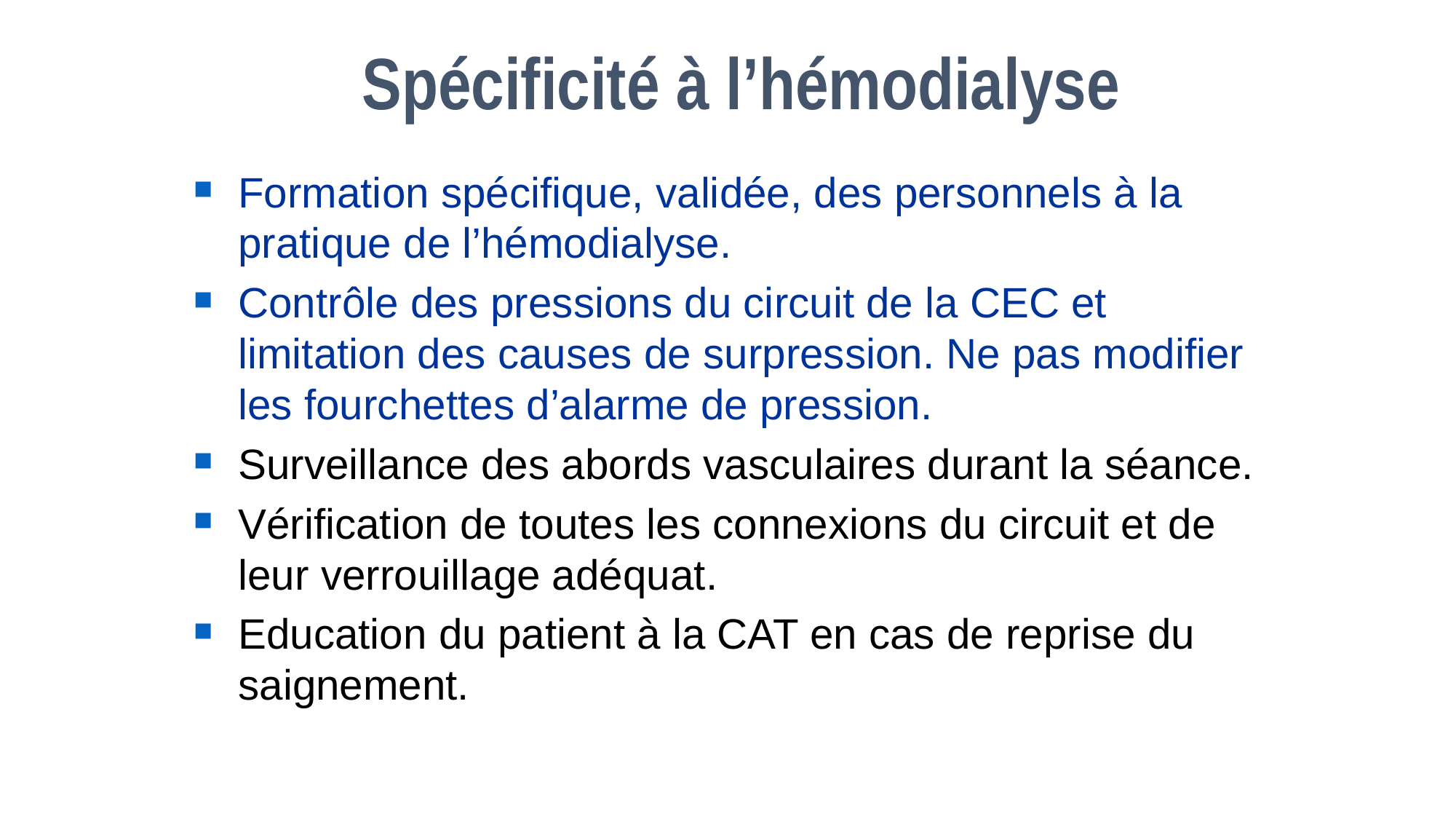

Spécificité à l’hémodialyse

Formation spécifique, validée, des personnels à la pratique de l’hémodialyse.
Contrôle des pressions du circuit de la CEC et limitation des causes de surpression. Ne pas modifier les fourchettes d’alarme de pression.
Surveillance des abords vasculaires durant la séance.
Vérification de toutes les connexions du circuit et de leur verrouillage adéquat.
Education du patient à la CAT en cas de reprise du saignement.